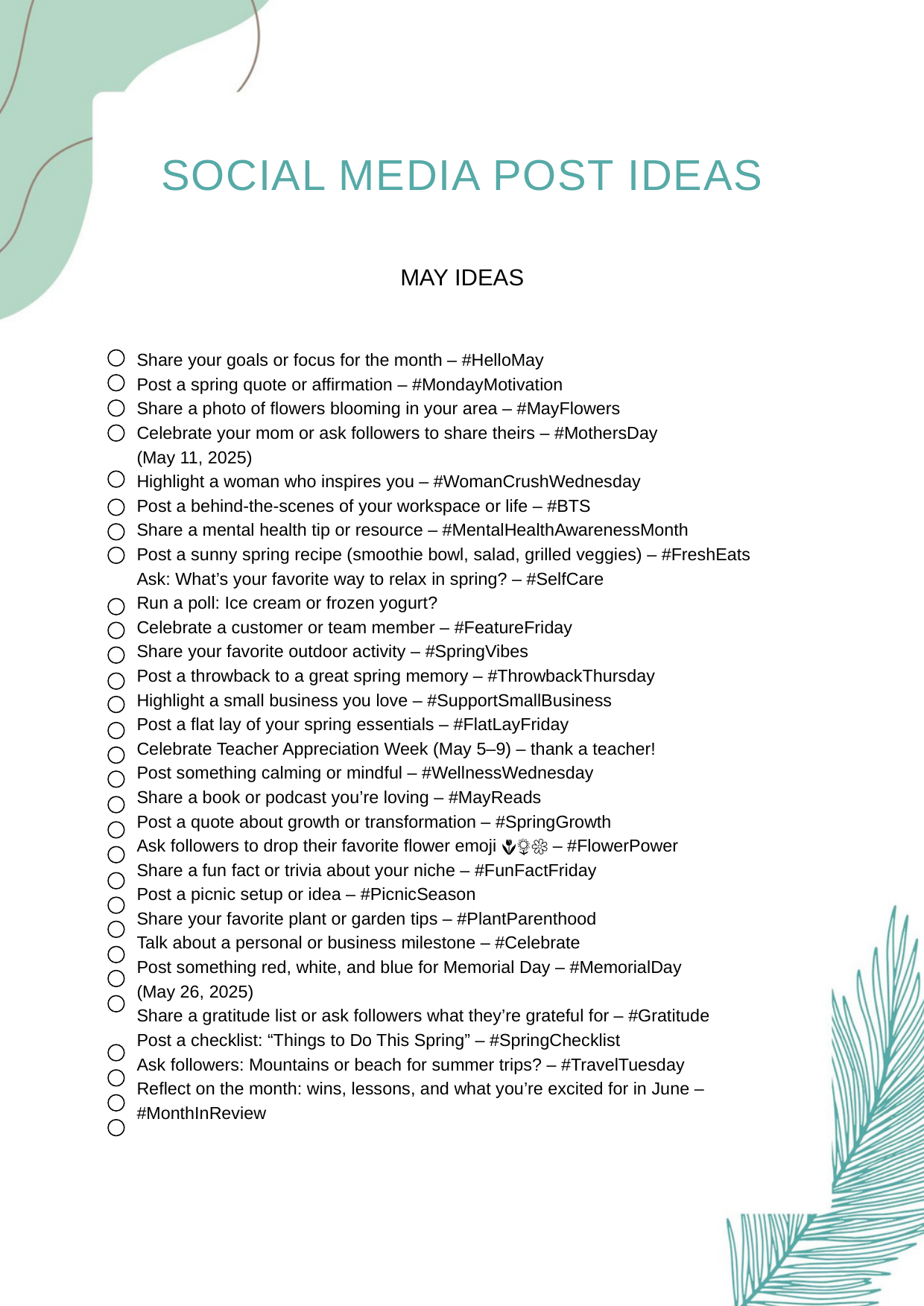

SOCIAL MEDIA POST IDEAS
MAY IDEAS
Share your goals or focus for the month – #HelloMay
Post a spring quote or affirmation – #MondayMotivation
Share a photo of flowers blooming in your area – #MayFlowers
Celebrate your mom or ask followers to share theirs – #MothersDay
(May 11, 2025)
Highlight a woman who inspires you – #WomanCrushWednesday
Post a behind-the-scenes of your workspace or life – #BTS
Share a mental health tip or resource – #MentalHealthAwarenessMonth
Post a sunny spring recipe (smoothie bowl, salad, grilled veggies) – #FreshEats
Ask: What’s your favorite way to relax in spring? – #SelfCare
Run a poll: Ice cream or frozen yogurt?
Celebrate a customer or team member – #FeatureFriday
Share your favorite outdoor activity – #SpringVibes
Post a throwback to a great spring memory – #ThrowbackThursday
Highlight a small business you love – #SupportSmallBusiness
Post a flat lay of your spring essentials – #FlatLayFriday
Celebrate Teacher Appreciation Week (May 5–9) – thank a teacher!
Post something calming or mindful – #WellnessWednesday
Share a book or podcast you’re loving – #MayReads
Post a quote about growth or transformation – #SpringGrowth
Ask followers to drop their favorite flower emoji 🌷🌻🌼 – #FlowerPower
Share a fun fact or trivia about your niche – #FunFactFriday
Post a picnic setup or idea – #PicnicSeason
Share your favorite plant or garden tips – #PlantParenthood
Talk about a personal or business milestone – #Celebrate
Post something red, white, and blue for Memorial Day – #MemorialDay
(May 26, 2025)
Share a gratitude list or ask followers what they’re grateful for – #Gratitude
Post a checklist: “Things to Do This Spring” – #SpringChecklist
Ask followers: Mountains or beach for summer trips? – #TravelTuesday
Reflect on the month: wins, lessons, and what you’re excited for in June – #MonthInReview